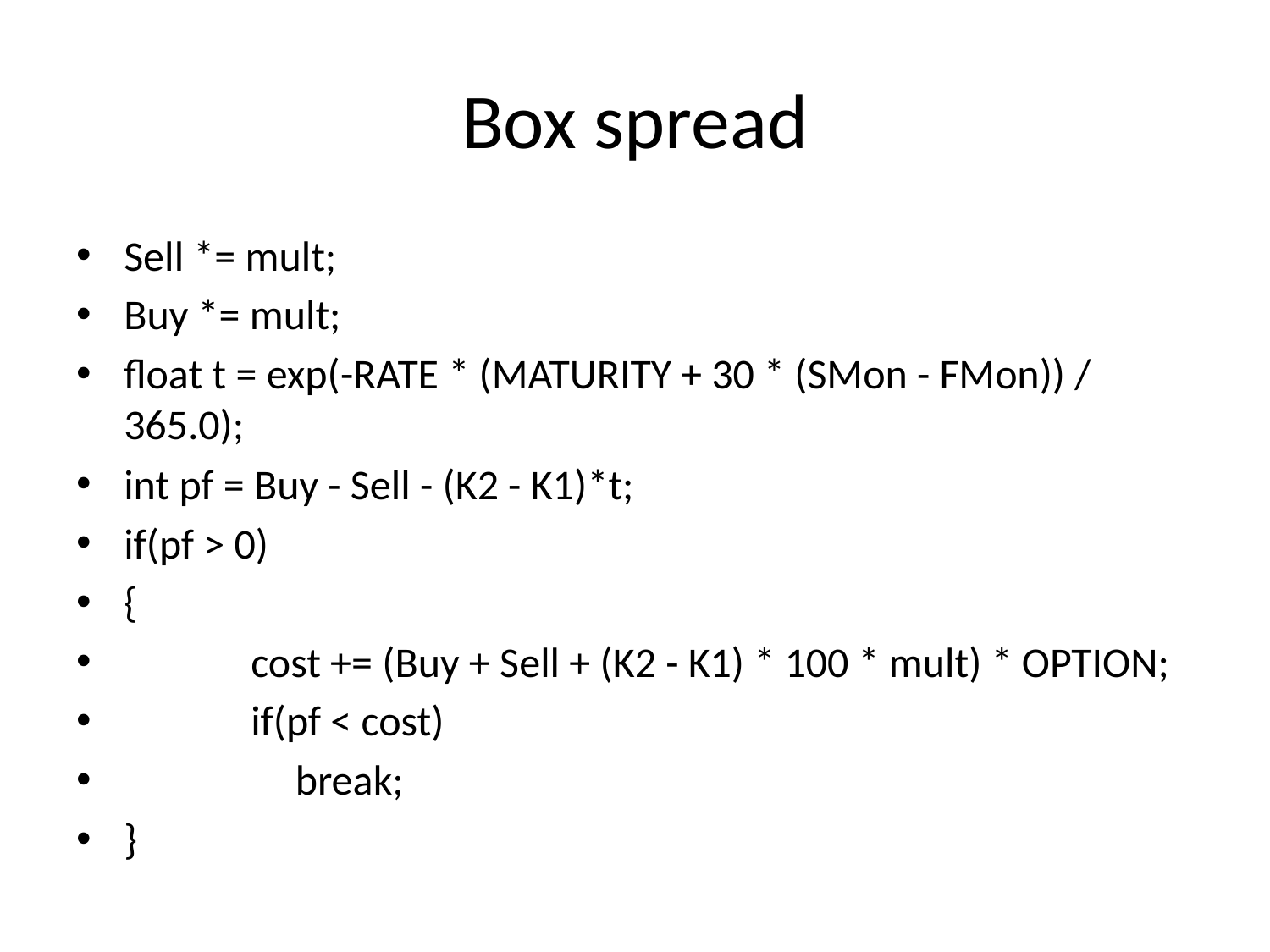

# Box spread
Sell *= mult;
Buy *= mult;
float t = exp(-RATE * (MATURITY + 30 * (SMon - FMon)) / 365.0);
int pf = Buy - Sell - (K2 - K1)*t;
if(pf > 0)
{
	cost += (Buy + Sell + (K2 - K1) * 100 * mult) * OPTION;
	if(pf < cost)
                  break;
}